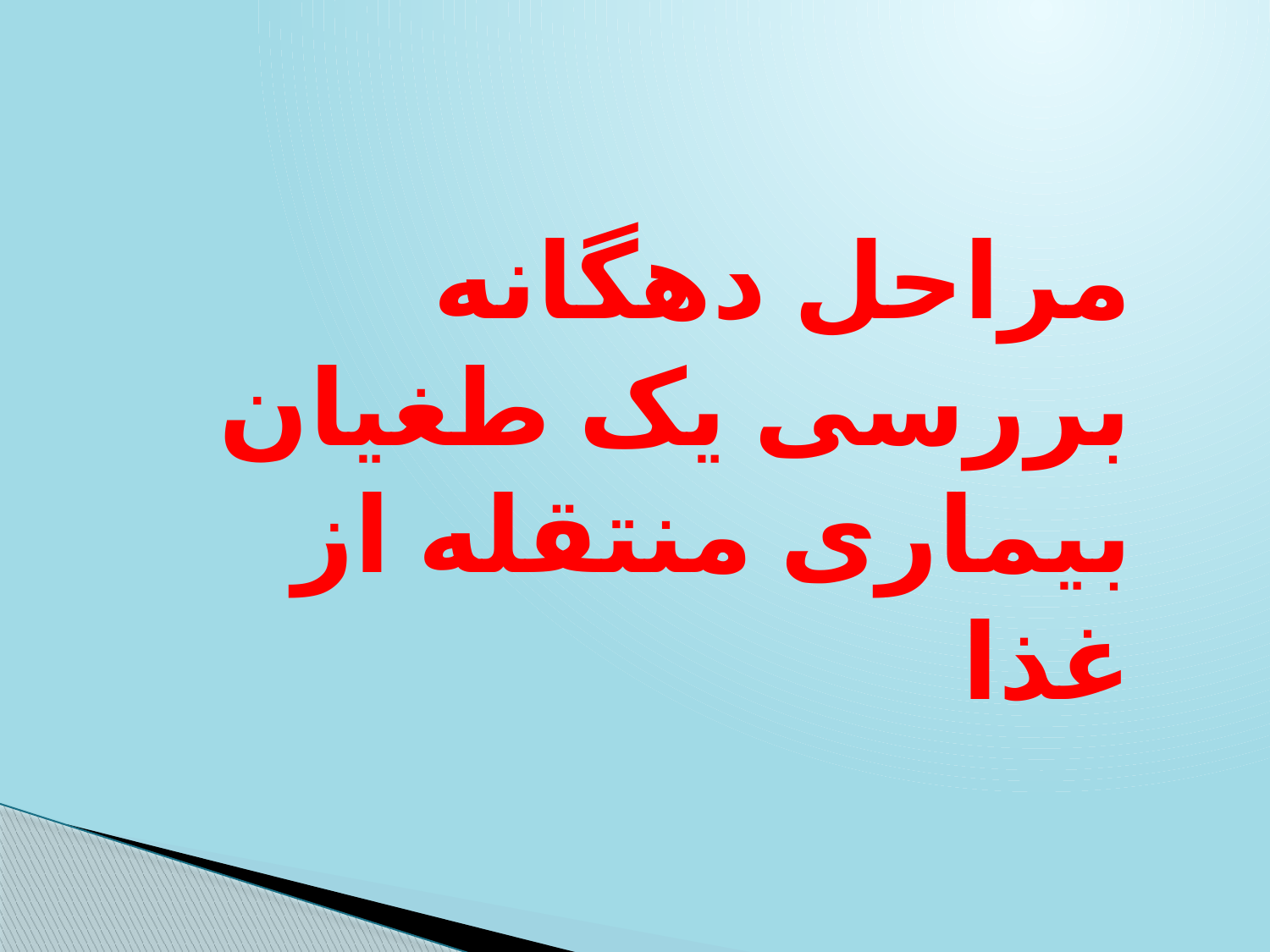

مراحل دهگانه بررسی یک طغیان بیماری منتقله از غذا